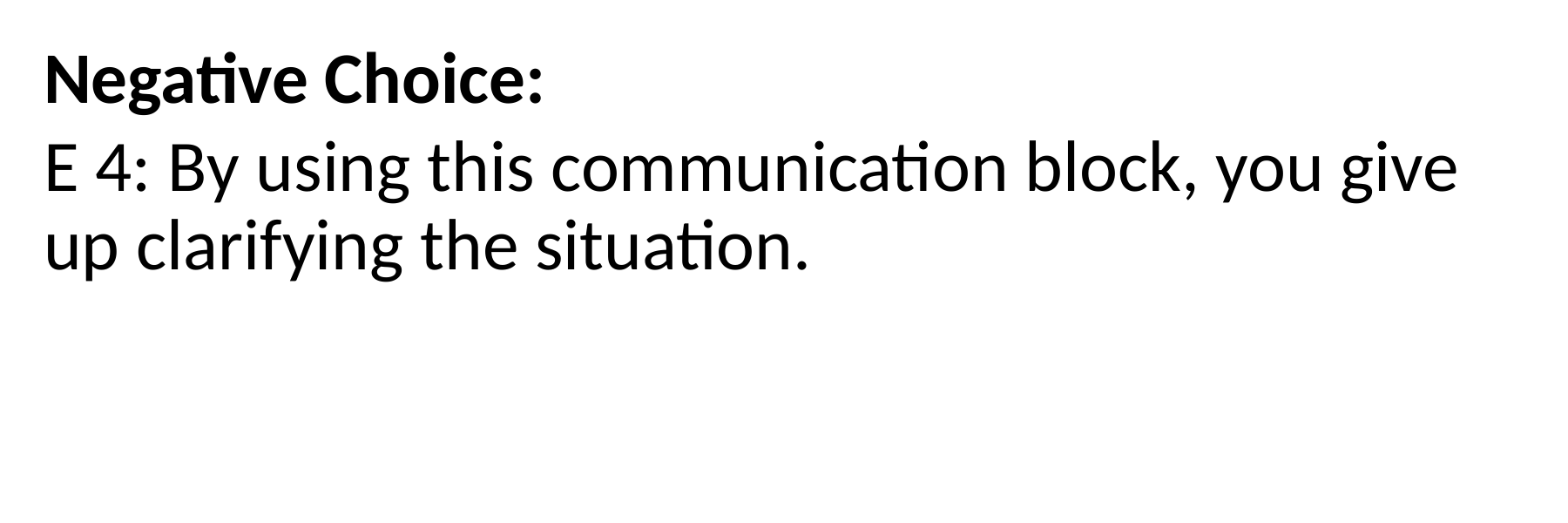

Negative Choice:
E 4: By using this communication block, you give up clarifying the situation.